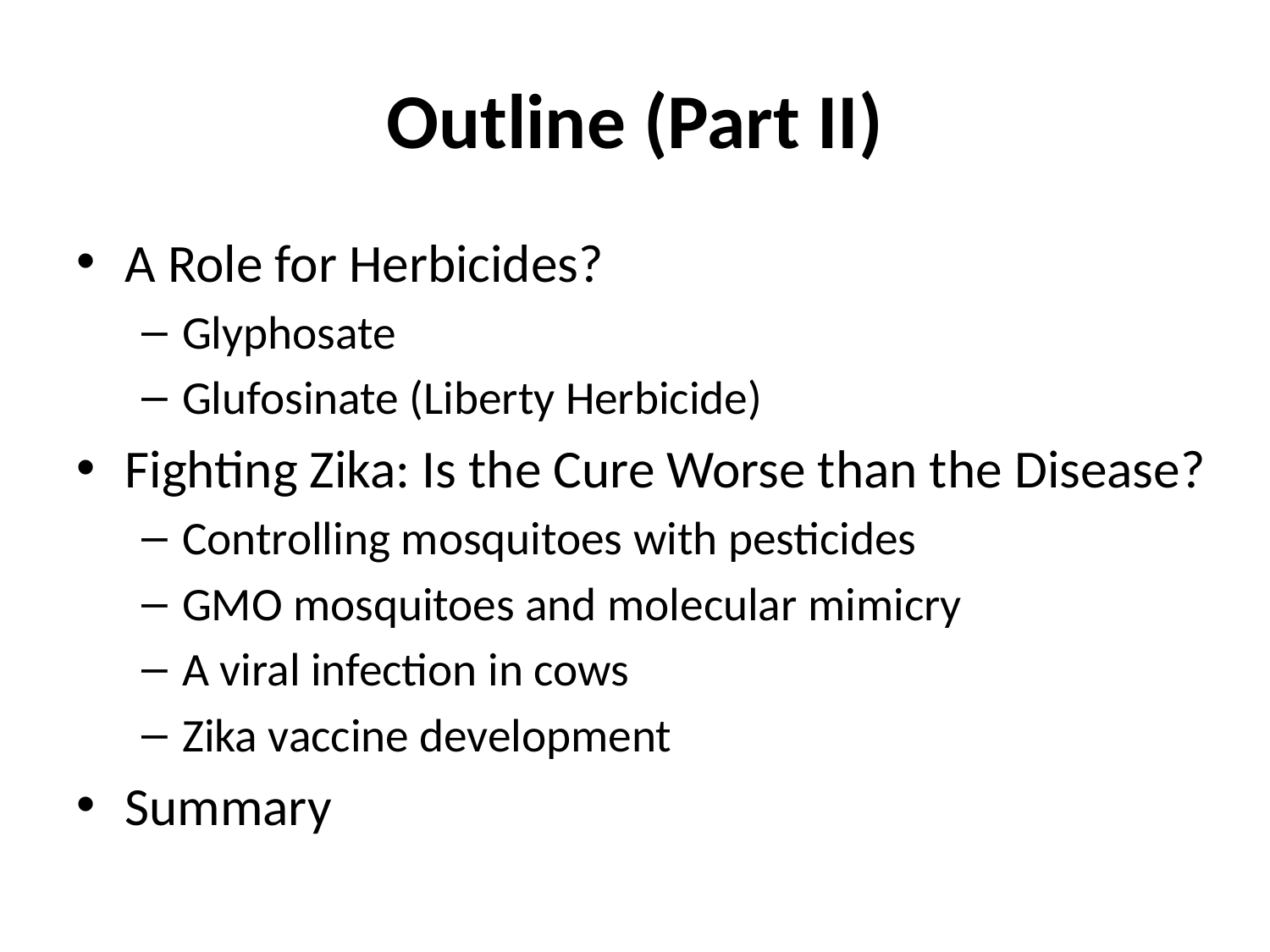

# Outline (Part II)
A Role for Herbicides?
Glyphosate
Glufosinate (Liberty Herbicide)
Fighting Zika: Is the Cure Worse than the Disease?
Controlling mosquitoes with pesticides
GMO mosquitoes and molecular mimicry
A viral infection in cows
Zika vaccine development
Summary